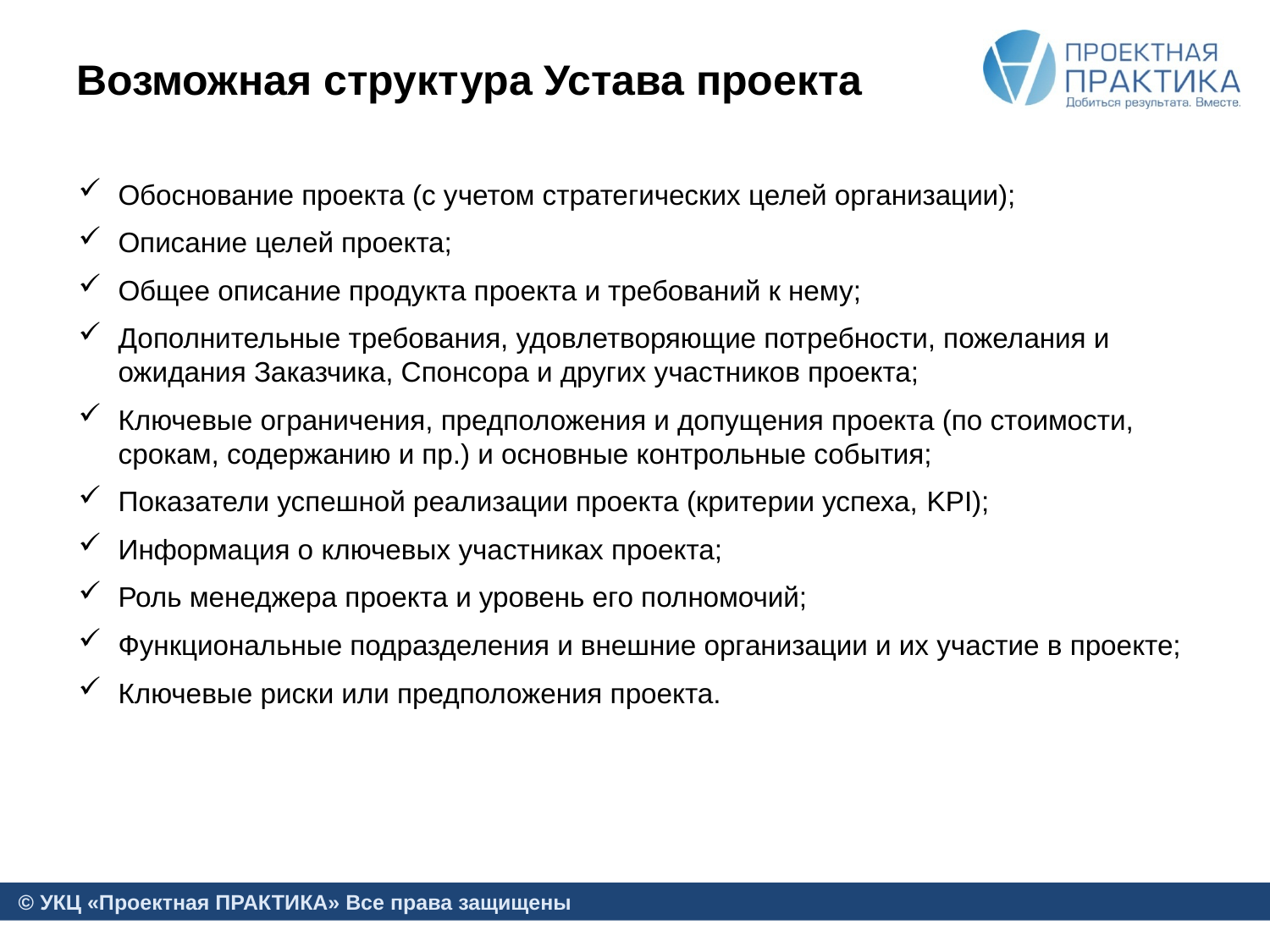

# Возможная структура Устава проекта
Обоснование проекта (с учетом стратегических целей организации);
Описание целей проекта;
Общее описание продукта проекта и требований к нему;
Дополнительные требования, удовлетворяющие потребности, пожелания и ожидания Заказчика, Спонсора и других участников проекта;
Ключевые ограничения, предположения и допущения проекта (по стоимости, срокам, содержанию и пр.) и основные контрольные события;
Показатели успешной реализации проекта (критерии успеха, KPI);
Информация о ключевых участниках проекта;
Роль менеджера проекта и уровень его полномочий;
Функциональные подразделения и внешние организации и их участие в проекте;
Ключевые риски или предположения проекта.